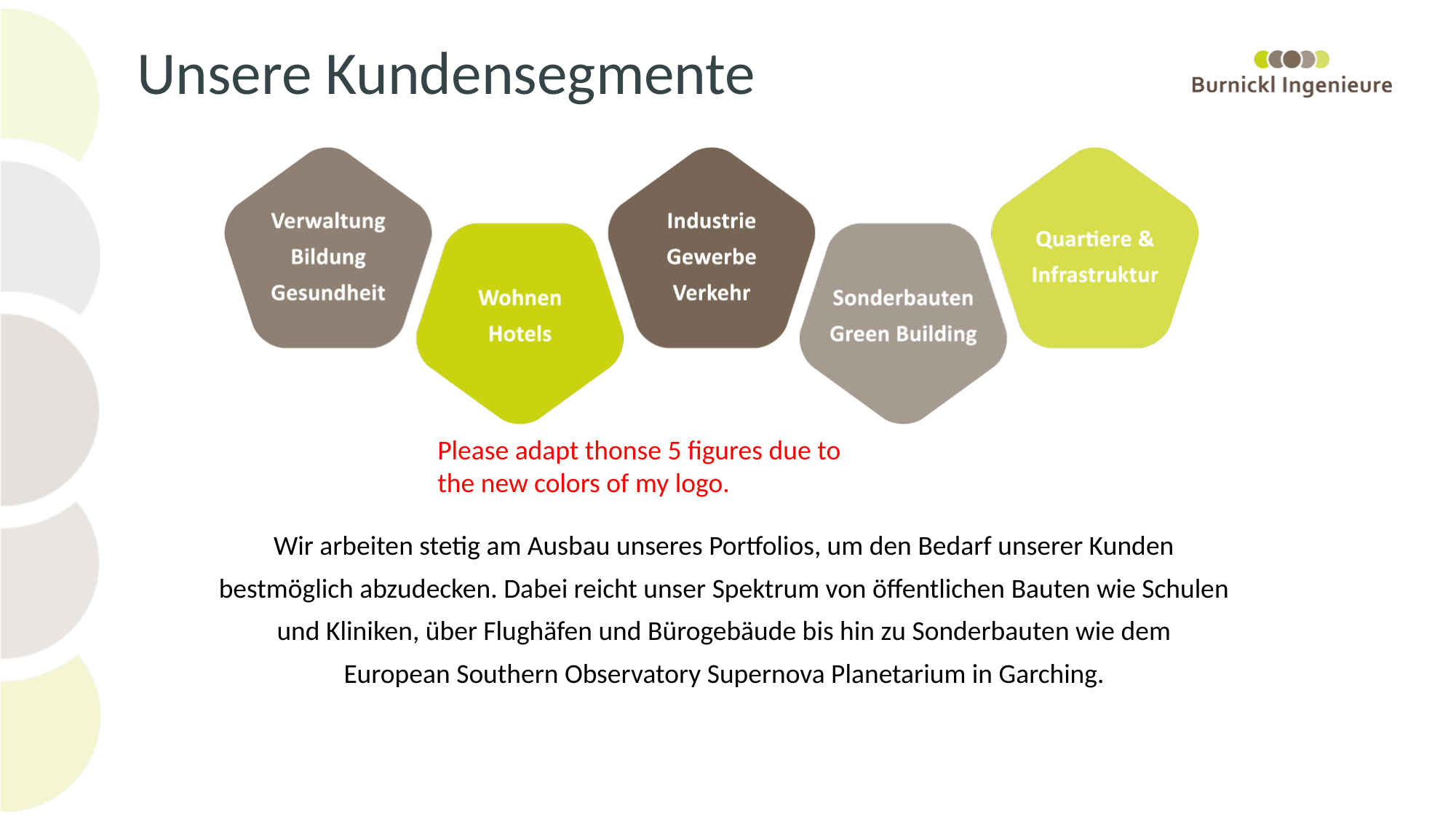

# Unsere Kundensegmente
Please adapt thonse 5 figures due to the new colors of my logo.
Wir arbeiten stetig am Ausbau unseres Portfolios, um den Bedarf unserer Kunden
bestmöglich abzudecken. Dabei reicht unser Spektrum von öffentlichen Bauten wie Schulen
und Kliniken, über Flughäfen und Bürogebäude bis hin zu Sonderbauten wie dem
European Southern Observatory Supernova Planetarium in Garching.